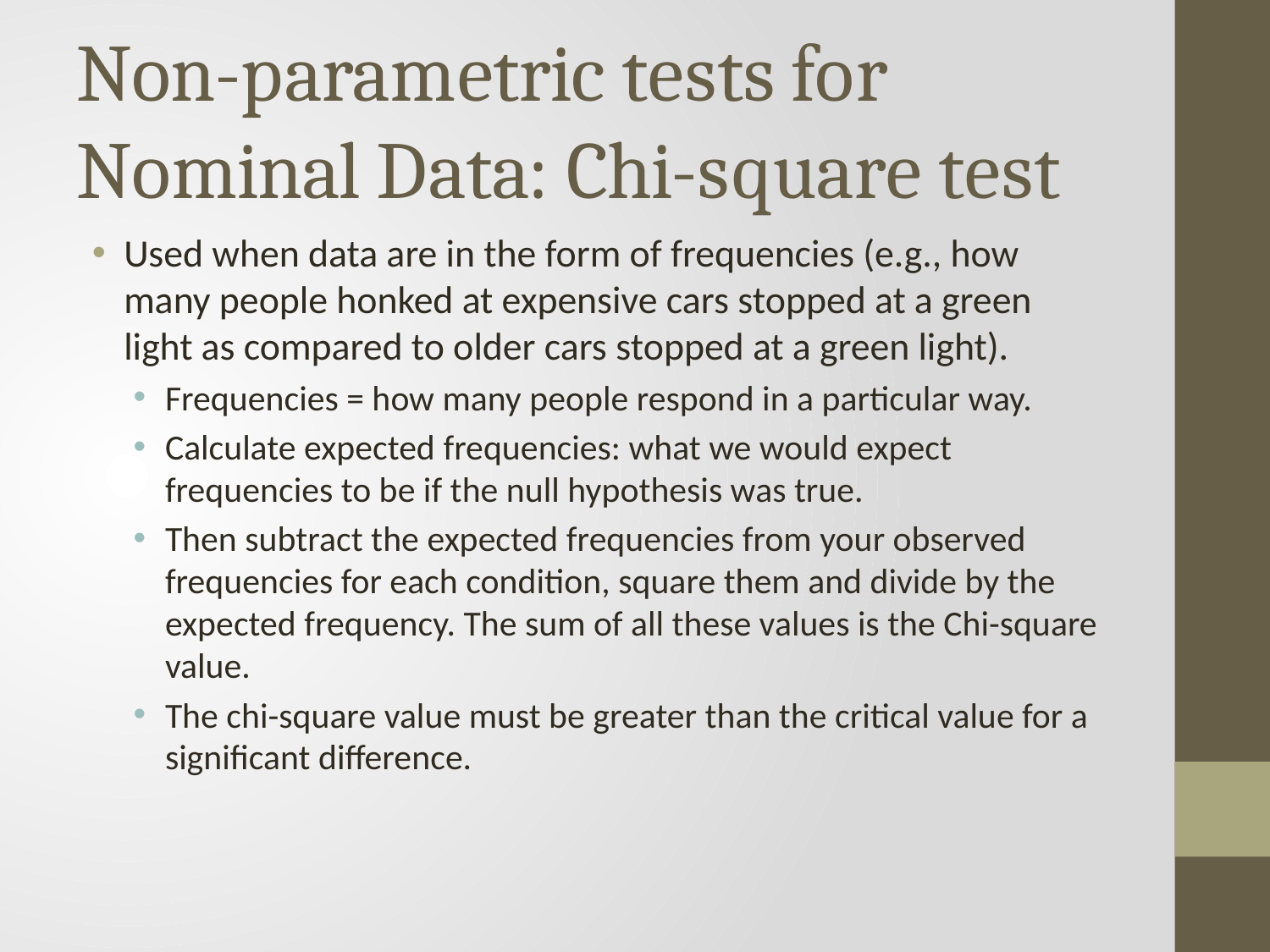

# Non-parametric tests for Nominal Data: Chi-square test
Used when data are in the form of frequencies (e.g., how many people honked at expensive cars stopped at a green light as compared to older cars stopped at a green light).
Frequencies = how many people respond in a particular way.
Calculate expected frequencies: what we would expect frequencies to be if the null hypothesis was true.
Then subtract the expected frequencies from your observed frequencies for each condition, square them and divide by the expected frequency. The sum of all these values is the Chi-square value.
The chi-square value must be greater than the critical value for a significant difference.